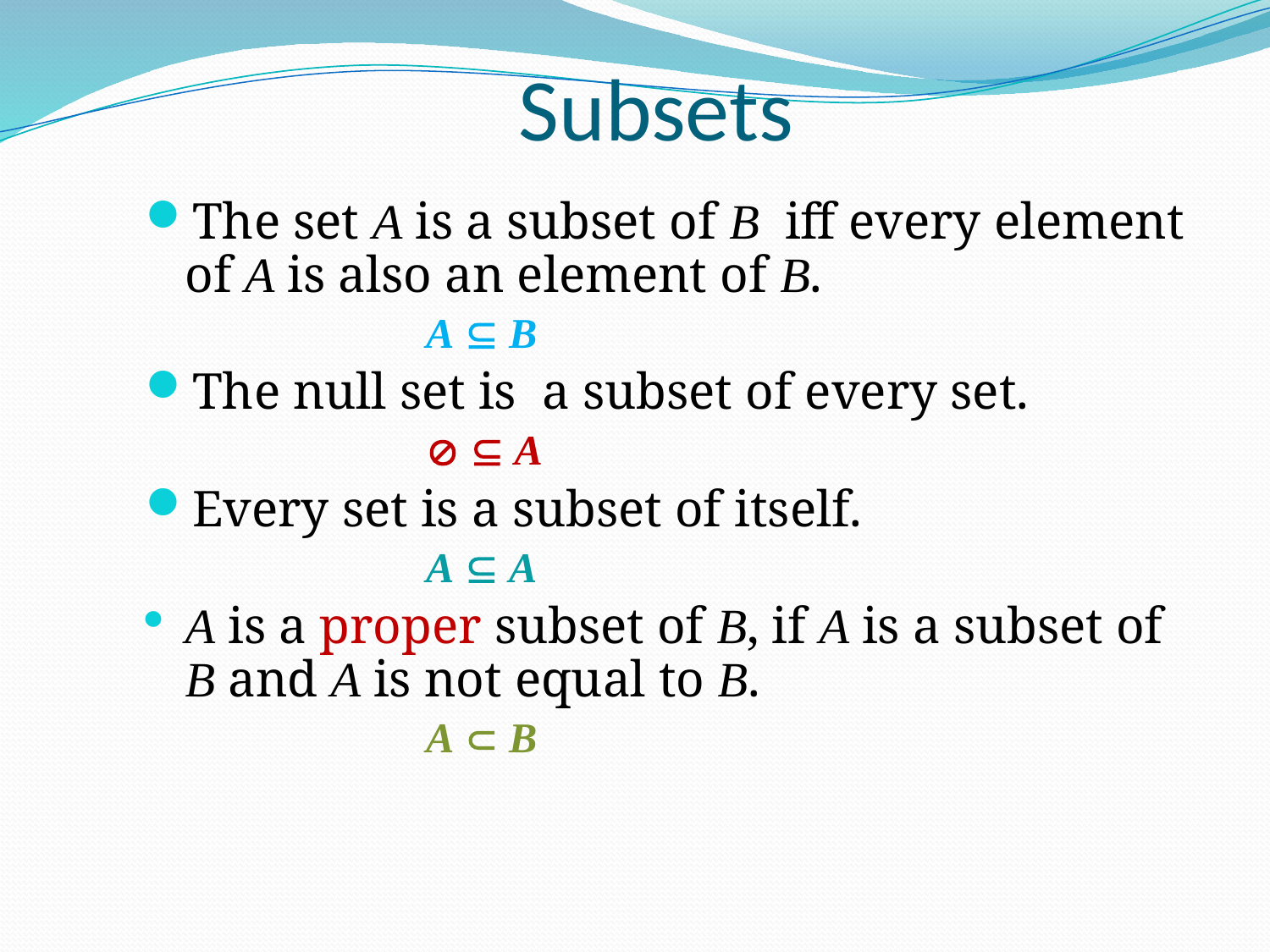

# Subsets
The set A is a subset of B  iff every element of A is also an element of B.
                         A ⊆ B
The null set is  a subset of every set.
                         ∅ ⊆ A
Every set is a subset of itself.
                         A ⊆ A
A is a proper subset of B, if A is a subset of B and A is not equal to B.
                         A ⊂ B